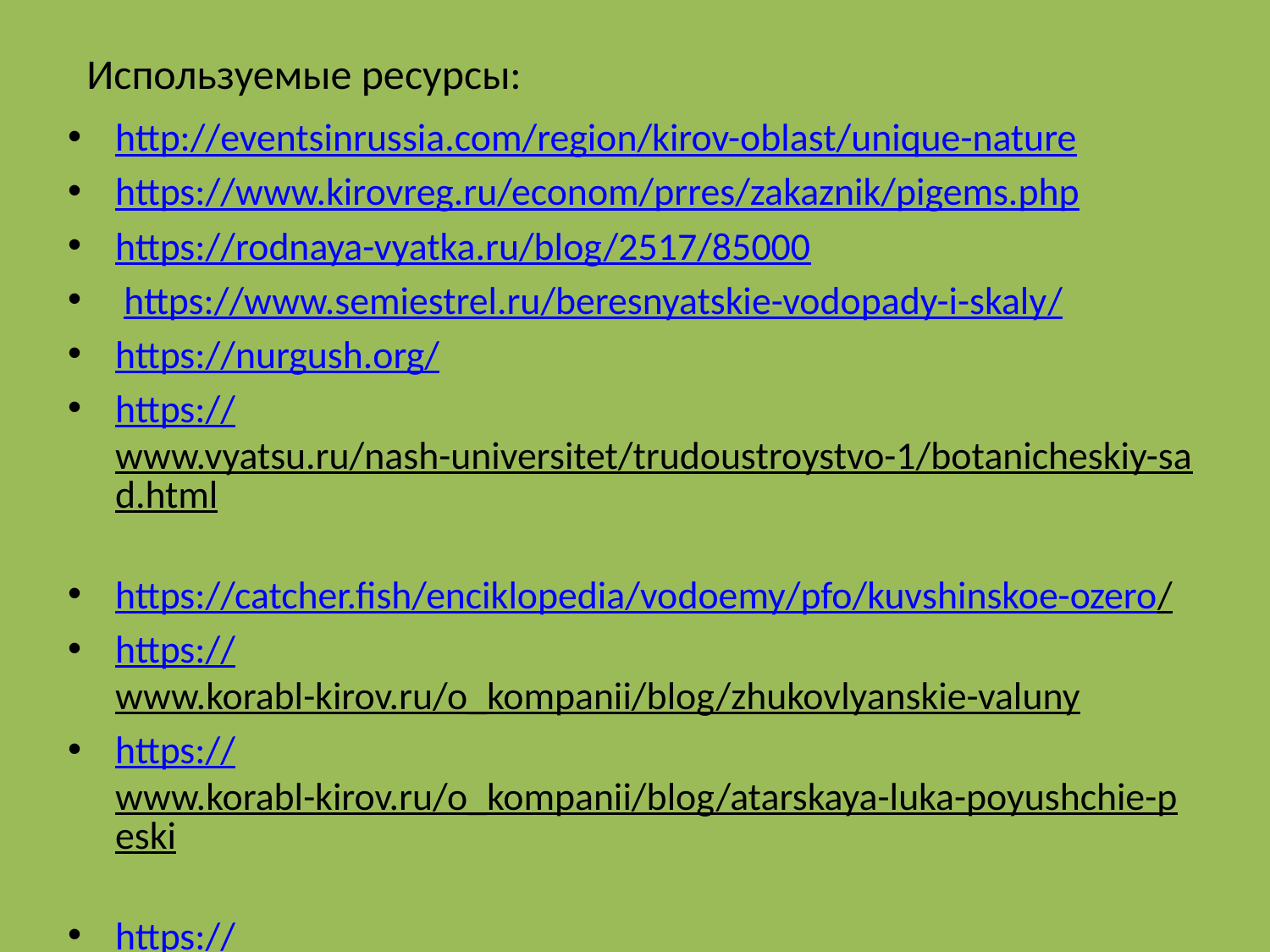

# Используемые ресурсы:
http://eventsinrussia.com/region/kirov-oblast/unique-nature
https://www.kirovreg.ru/econom/prres/zakaznik/pigems.php
https://rodnaya-vyatka.ru/blog/2517/85000
 https://www.semiestrel.ru/beresnyatskie-vodopady-i-skaly/
https://nurgush.org/
https://www.vyatsu.ru/nash-universitet/trudoustroystvo-1/botanicheskiy-sad.html
https://catcher.fish/enciklopedia/vodoemy/pfo/kuvshinskoe-ozero/
https://www.korabl-kirov.ru/o_kompanii/blog/zhukovlyanskie-valuny
https://www.korabl-kirov.ru/o_kompanii/blog/atarskaya-luka-poyushchie-peski
https://www.vyatsu.ru/internet-gazeta/atarskaya-luka-i-ee-sokrovischa-god-vtoroy.html